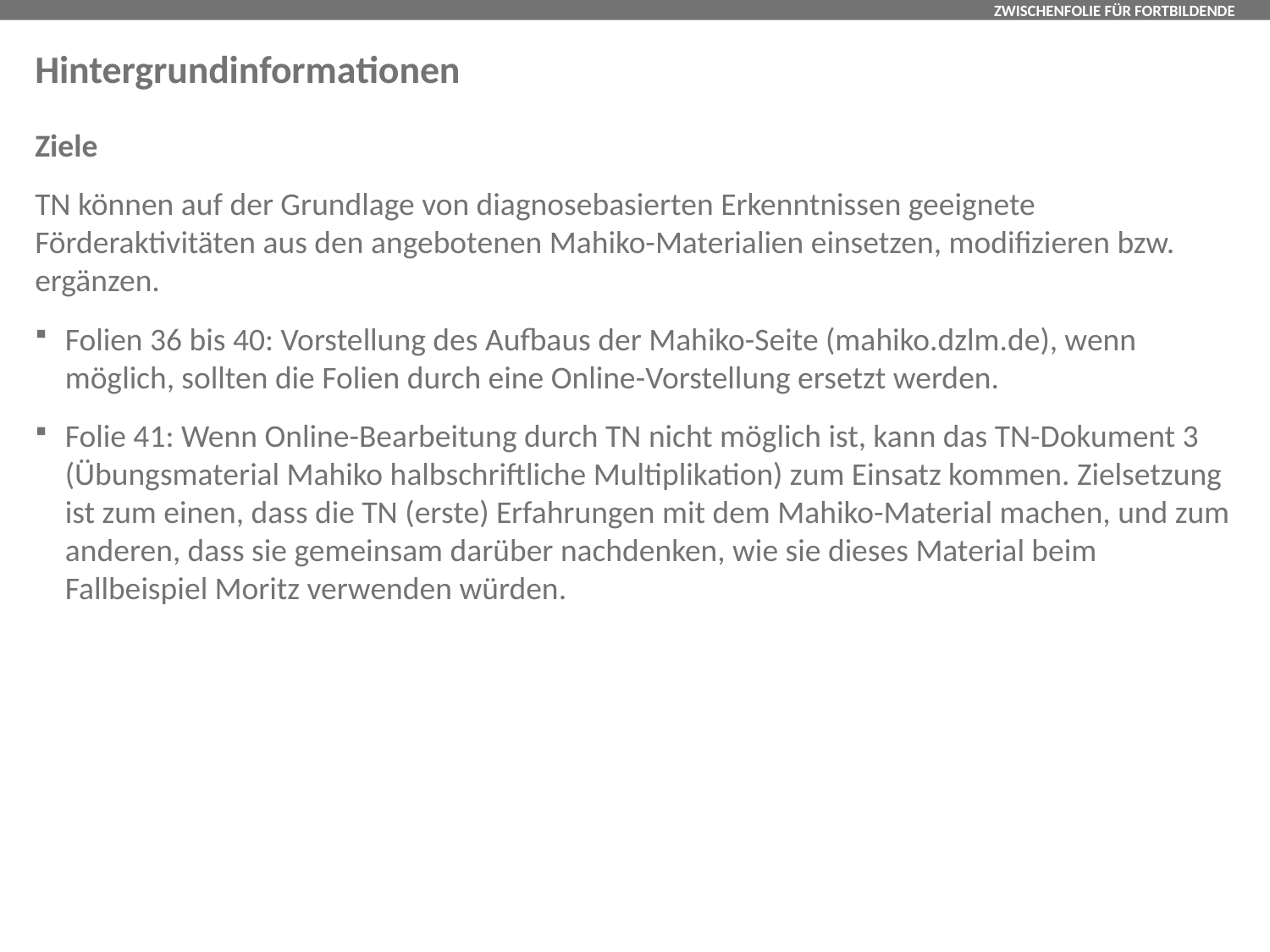

# Hintergrundinformationen
Ziele
TN können auf der Grundlage von diagnosebasierten Erkenntnissen geeignete Förderaktivitäten aus den angebotenen Mahiko-Materialien einsetzen, modifizieren bzw. ergänzen.
Folien 36 bis 40: Vorstellung des Aufbaus der Mahiko-Seite (mahiko.dzlm.de), wenn möglich, sollten die Folien durch eine Online-Vorstellung ersetzt werden.
Folie 41: Wenn Online-Bearbeitung durch TN nicht möglich ist, kann das TN-Dokument 3 (Übungsmaterial Mahiko halbschriftliche Multiplikation) zum Einsatz kommen. Zielsetzung ist zum einen, dass die TN (erste) Erfahrungen mit dem Mahiko-Material machen, und zum anderen, dass sie gemeinsam darüber nachdenken, wie sie dieses Material beim Fallbeispiel Moritz verwenden würden.